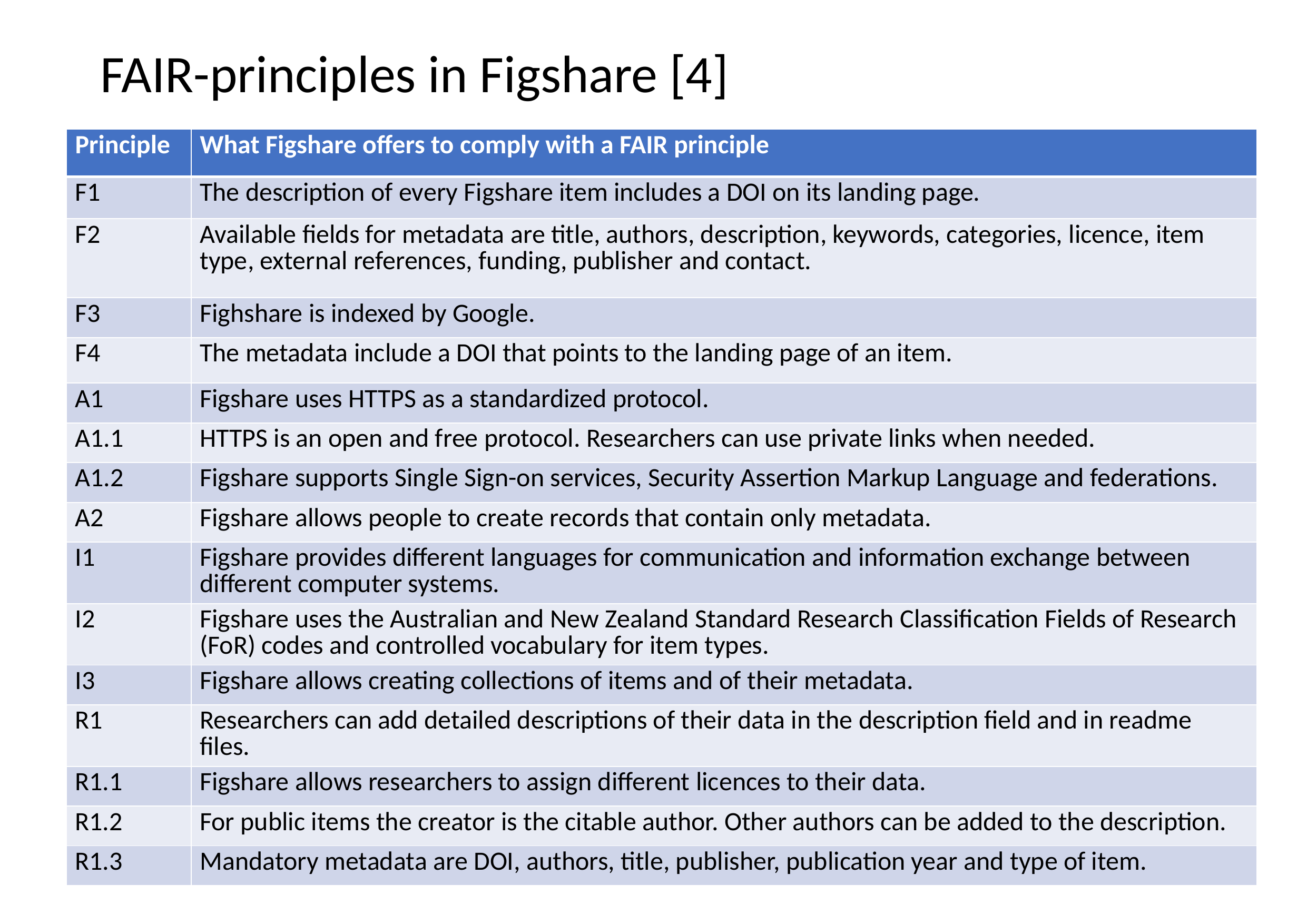

# FAIR-principles in Figshare [4]
| Principle | What Figshare offers to comply with a FAIR principle |
| --- | --- |
| F1 | The description of every Figshare item includes a DOI on its landing page. |
| F2 | Available fields for metadata are title, authors, description, keywords, categories, licence, item type, external references, funding, publisher and contact. |
| F3 | Fighshare is indexed by Google. |
| F4 | The metadata include a DOI that points to the landing page of an item. |
| A1 | Figshare uses HTTPS as a standardized protocol. |
| A1.1 | HTTPS is an open and free protocol. Researchers can use private links when needed. |
| A1.2 | Figshare supports Single Sign-on services, Security Assertion Markup Language and federations. |
| A2 | Figshare allows people to create records that contain only metadata. |
| I1 | Figshare provides different languages for communication and information exchange between different computer systems. |
| I2 | Figshare uses the Australian and New Zealand Standard Research Classification Fields of Research (FoR) codes and controlled vocabulary for item types. |
| I3 | Figshare allows creating collections of items and of their metadata. |
| R1 | Researchers can add detailed descriptions of their data in the description field and in readme files. |
| R1.1 | Figshare allows researchers to assign different licences to their data. |
| R1.2 | For public items the creator is the citable author. Other authors can be added to the description. |
| R1.3 | Mandatory metadata are DOI, authors, title, publisher, publication year and type of item. |